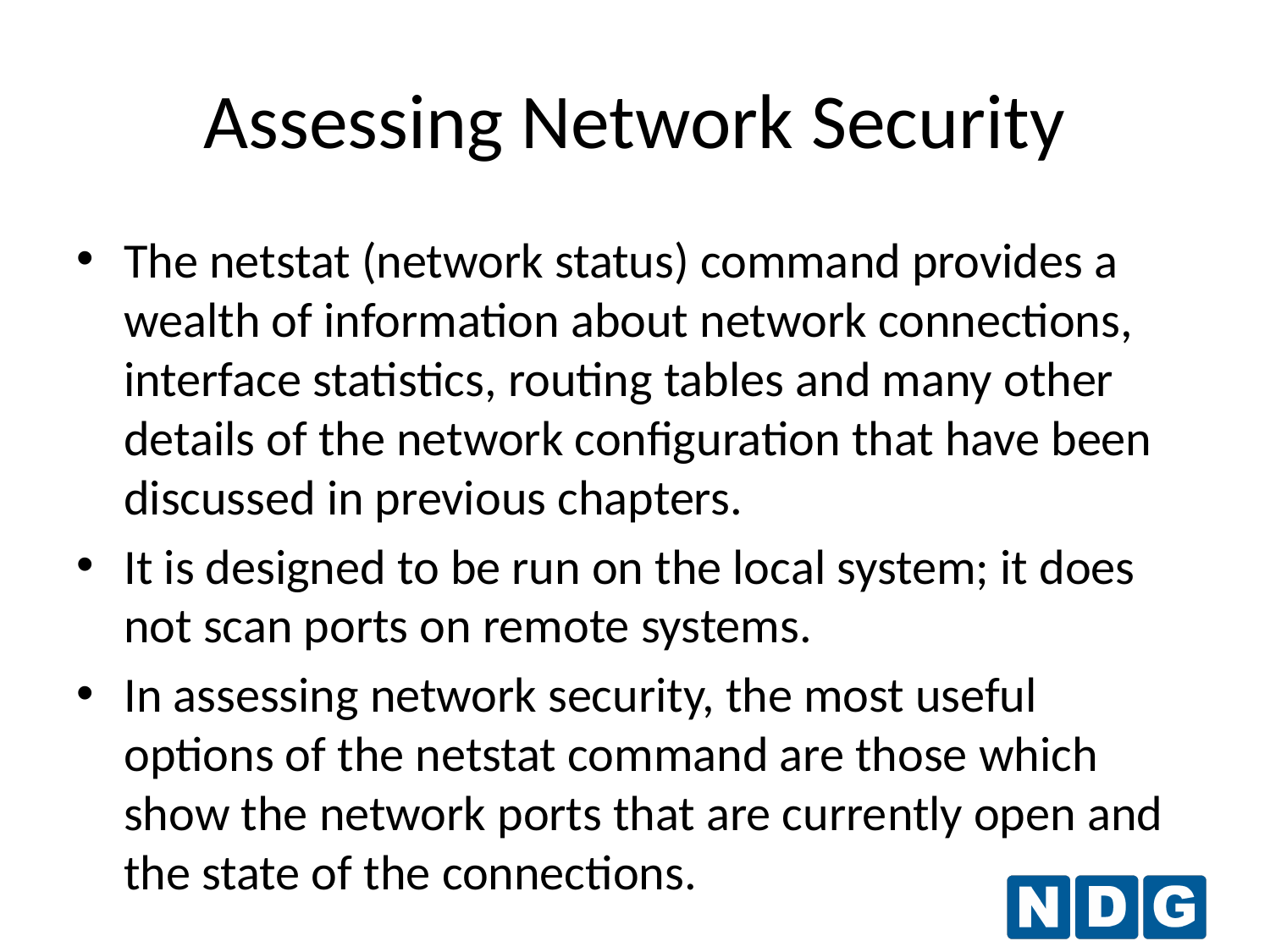

# Assessing Network Security
The netstat (network status) command provides a wealth of information about network connections, interface statistics, routing tables and many other details of the network configuration that have been discussed in previous chapters.
It is designed to be run on the local system; it does not scan ports on remote systems.
In assessing network security, the most useful options of the netstat command are those which show the network ports that are currently open and the state of the connections.